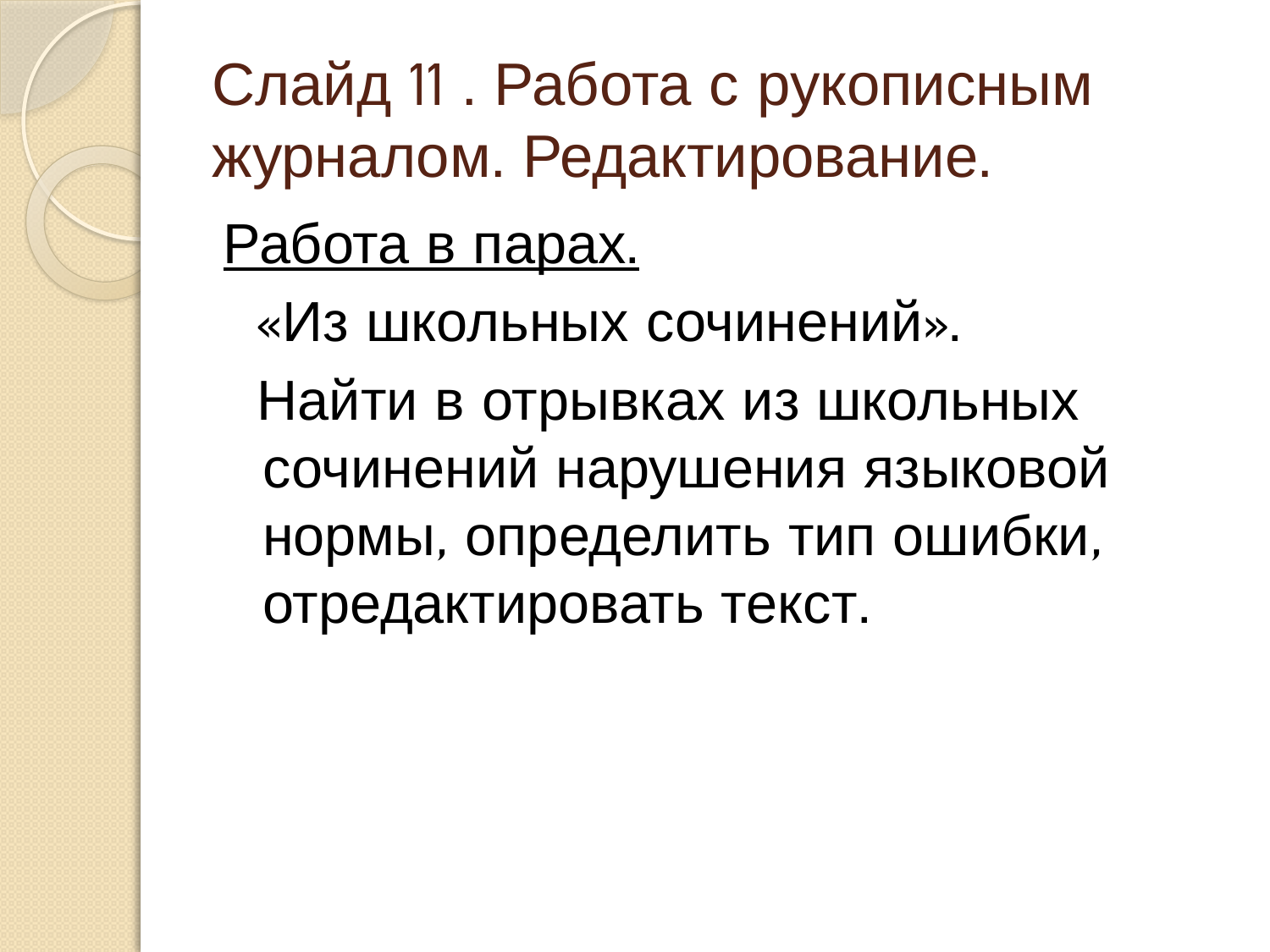

# Слайд 11 . Работа с рукописным журналом. Редактирование.
Работа в парах.
  «Из школьных сочинений».
  Найти в отрывках из школьных сочинений нарушения языковой нормы, определить тип ошибки, отредактировать текст.